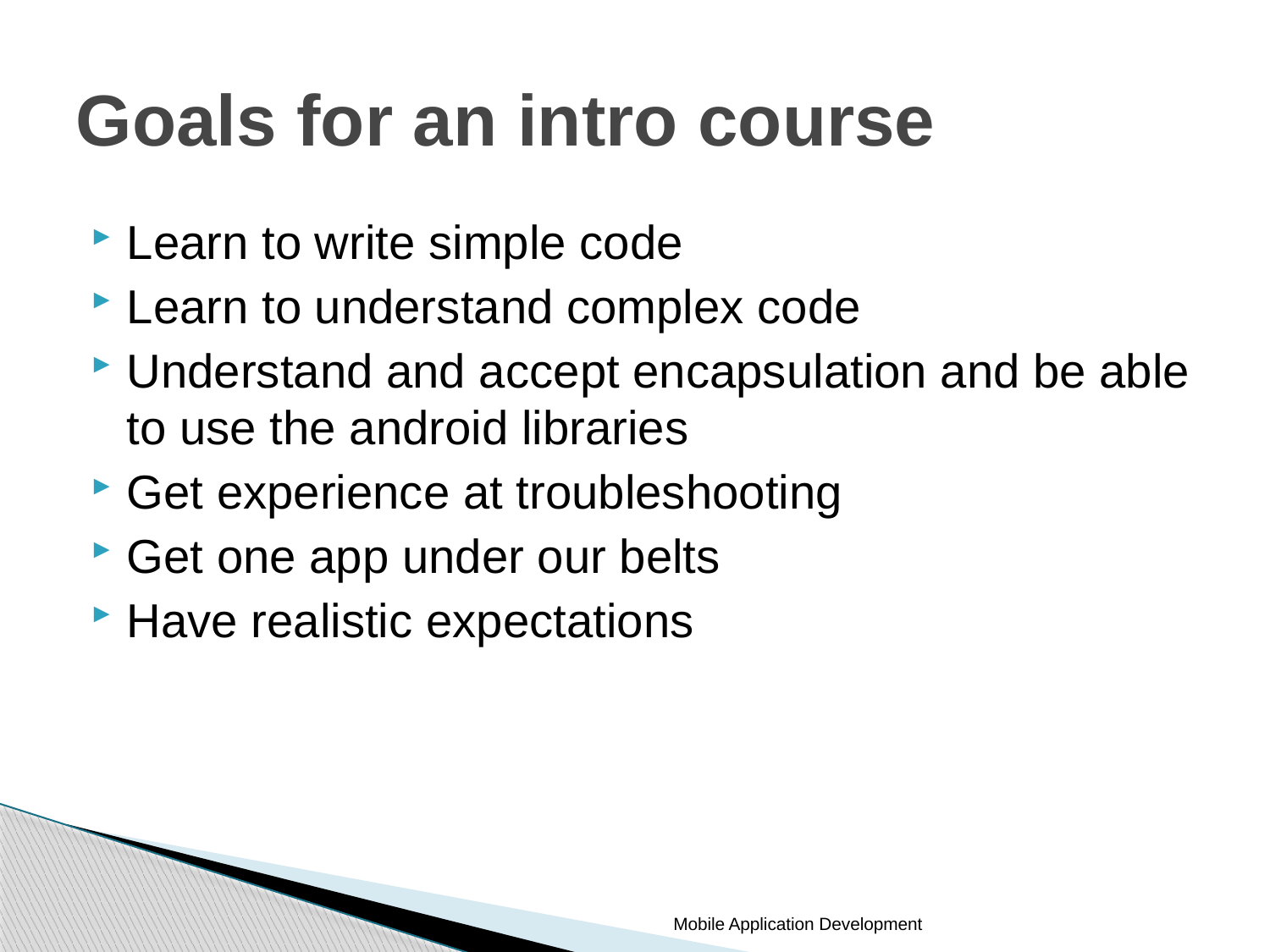

# Goals for an intro course
Learn to write simple code
Learn to understand complex code
Understand and accept encapsulation and be able to use the android libraries
Get experience at troubleshooting
Get one app under our belts
Have realistic expectations

Mobile Application Development